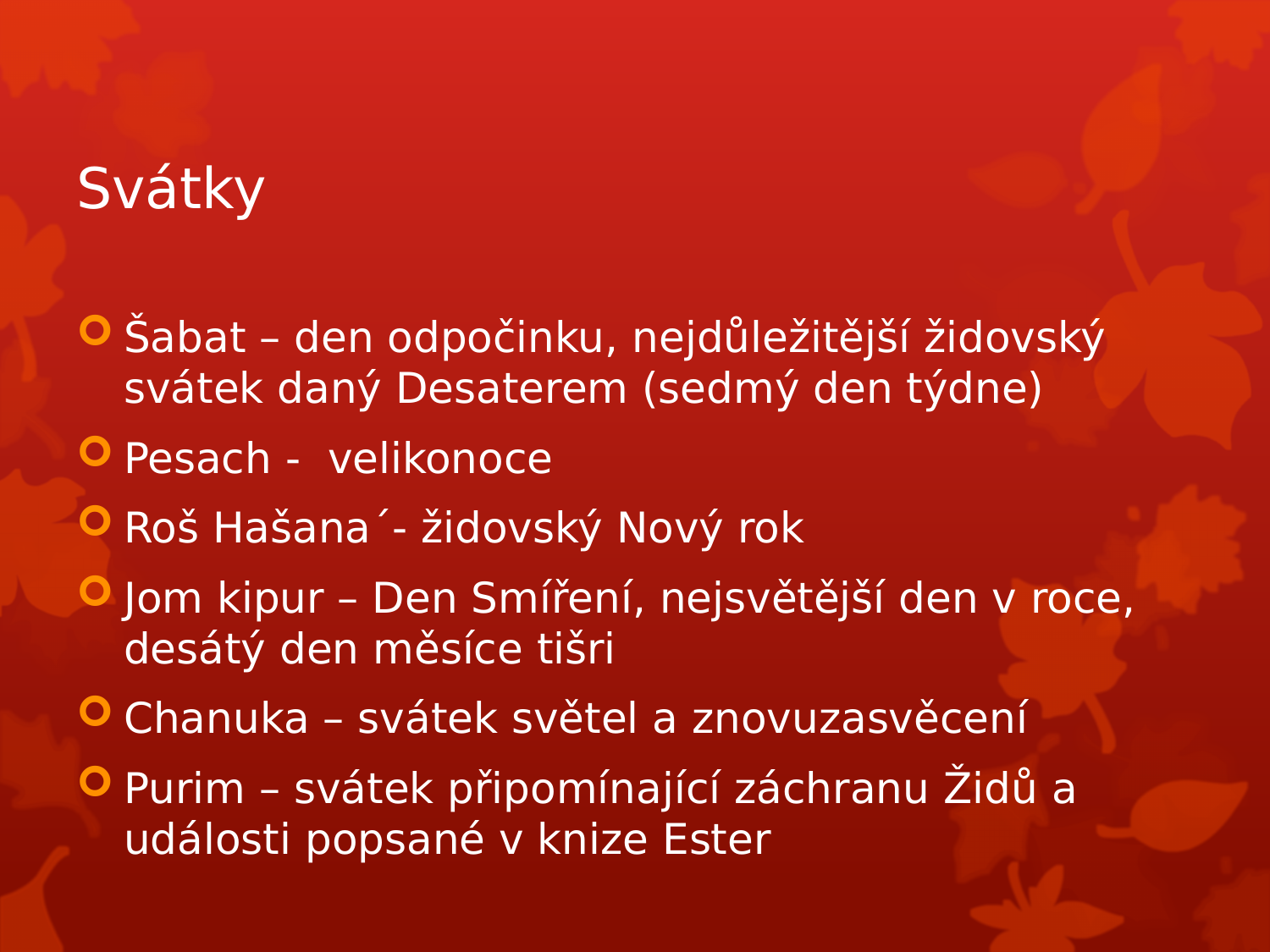

# Svátky
Šabat – den odpočinku, nejdůležitější židovský svátek daný Desaterem (sedmý den týdne)
Pesach -  velikonoce
Roš Hašana´- židovský Nový rok
Jom kipur – Den Smíření, nejsvětější den v roce, desátý den měsíce tišri
Chanuka – svátek světel a znovuzasvěcení
Purim – svátek připomínající záchranu Židů a události popsané v knize Ester